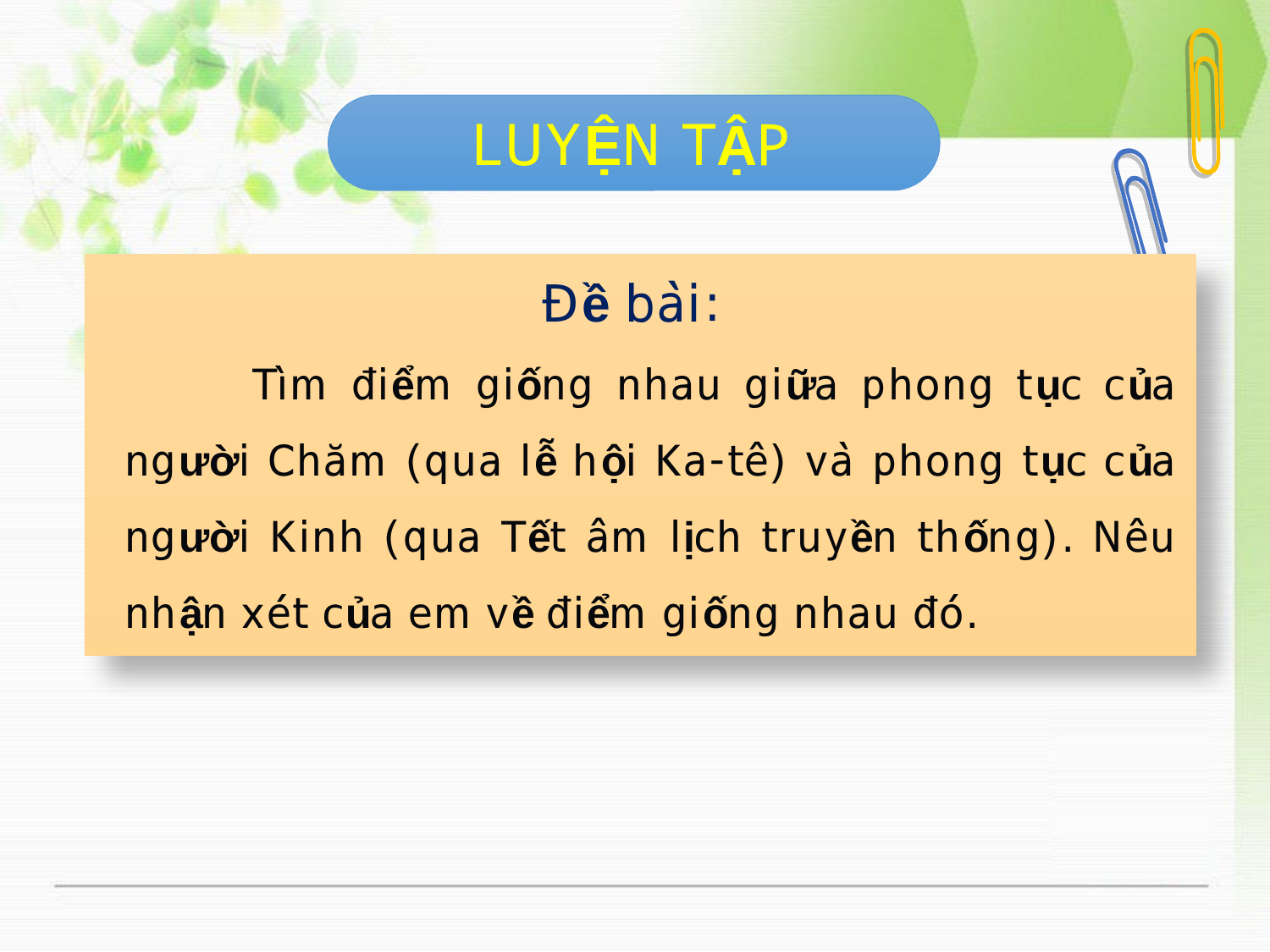

LUYỆN TẬP
Đề bài:
       Tìm điểm giống nhau giữa phong tục của người Chăm (qua lễ hội Ka-tê) và phong tục của người Kinh (qua Tết âm lịch truyền thống). Nêu nhận xét của em về điểm giống nhau đó.